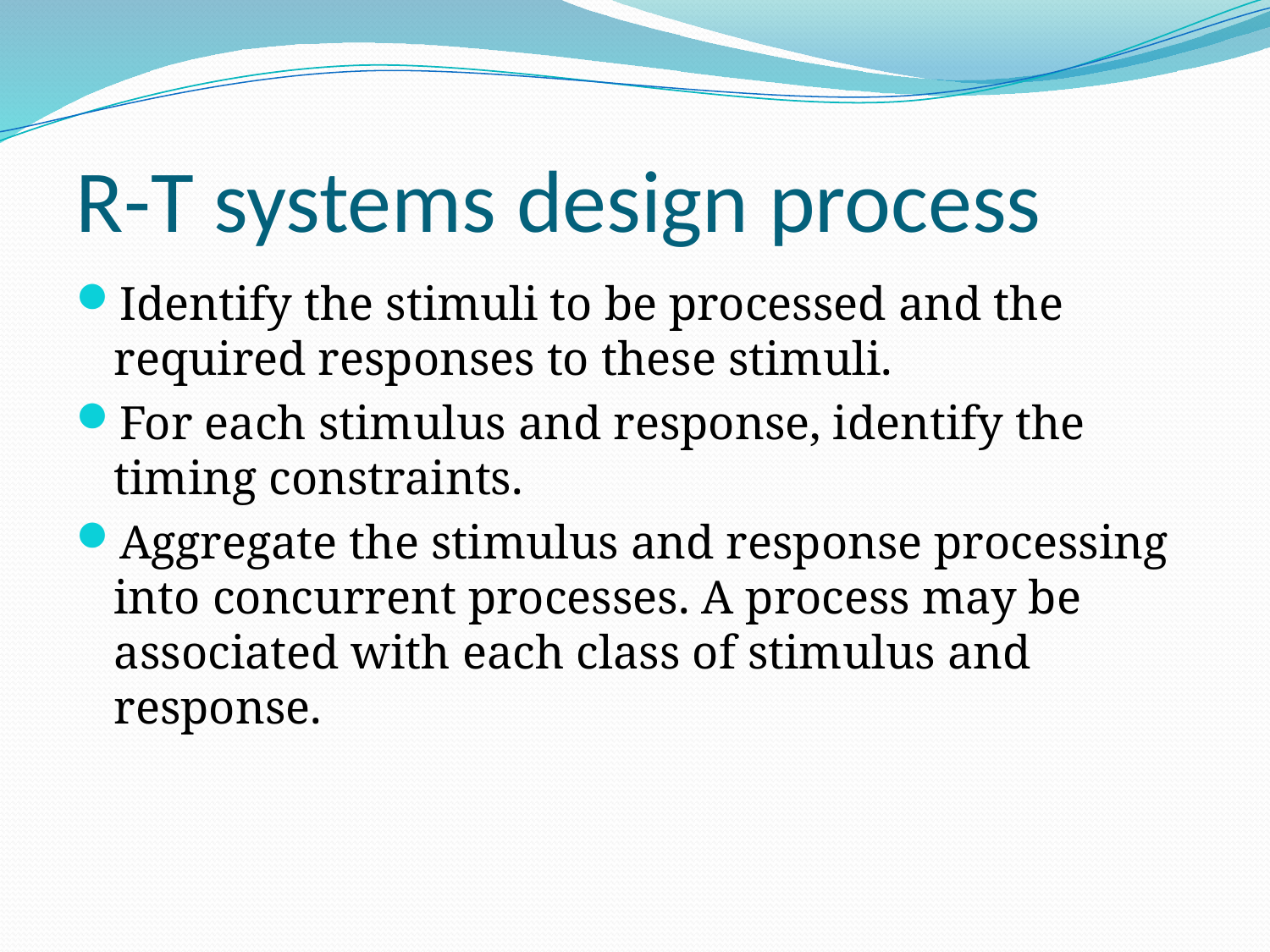

# R-T systems design process
Identify the stimuli to be processed and the required responses to these stimuli.
For each stimulus and response, identify the timing constraints.
Aggregate the stimulus and response processing into concurrent processes. A process may be associated with each class of stimulus and response.